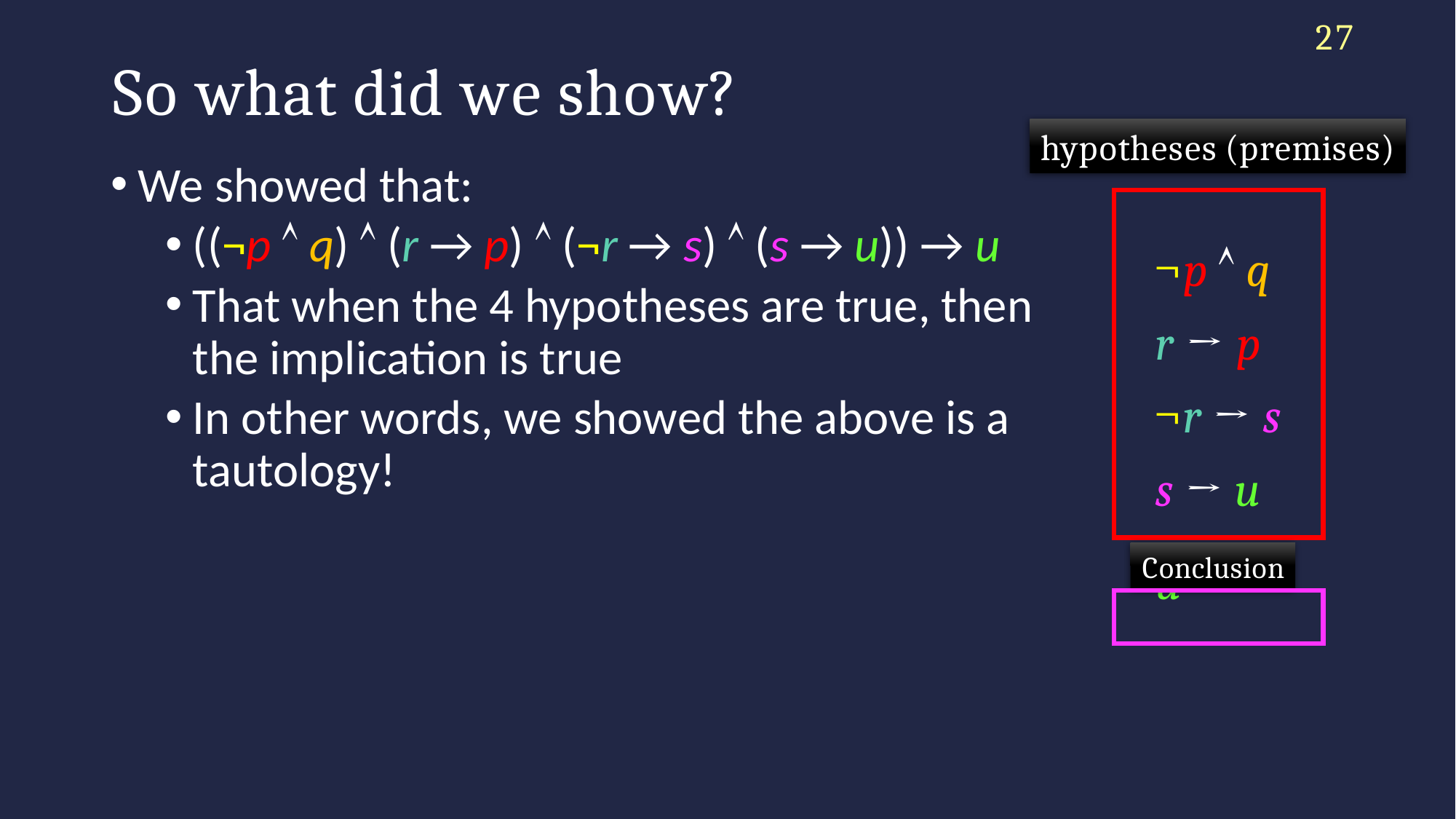

27
# So what did we show?
hypotheses (premises)
We showed that:
((¬p ∧ q) ∧ (r → p) ∧ (¬r → s) ∧ (s → u)) → u
That when the 4 hypotheses are true, then the implication is true
In other words, we showed the above is a tautology!

¬p ∧ q

r → p

¬r → s

s → u

u
Conclusion